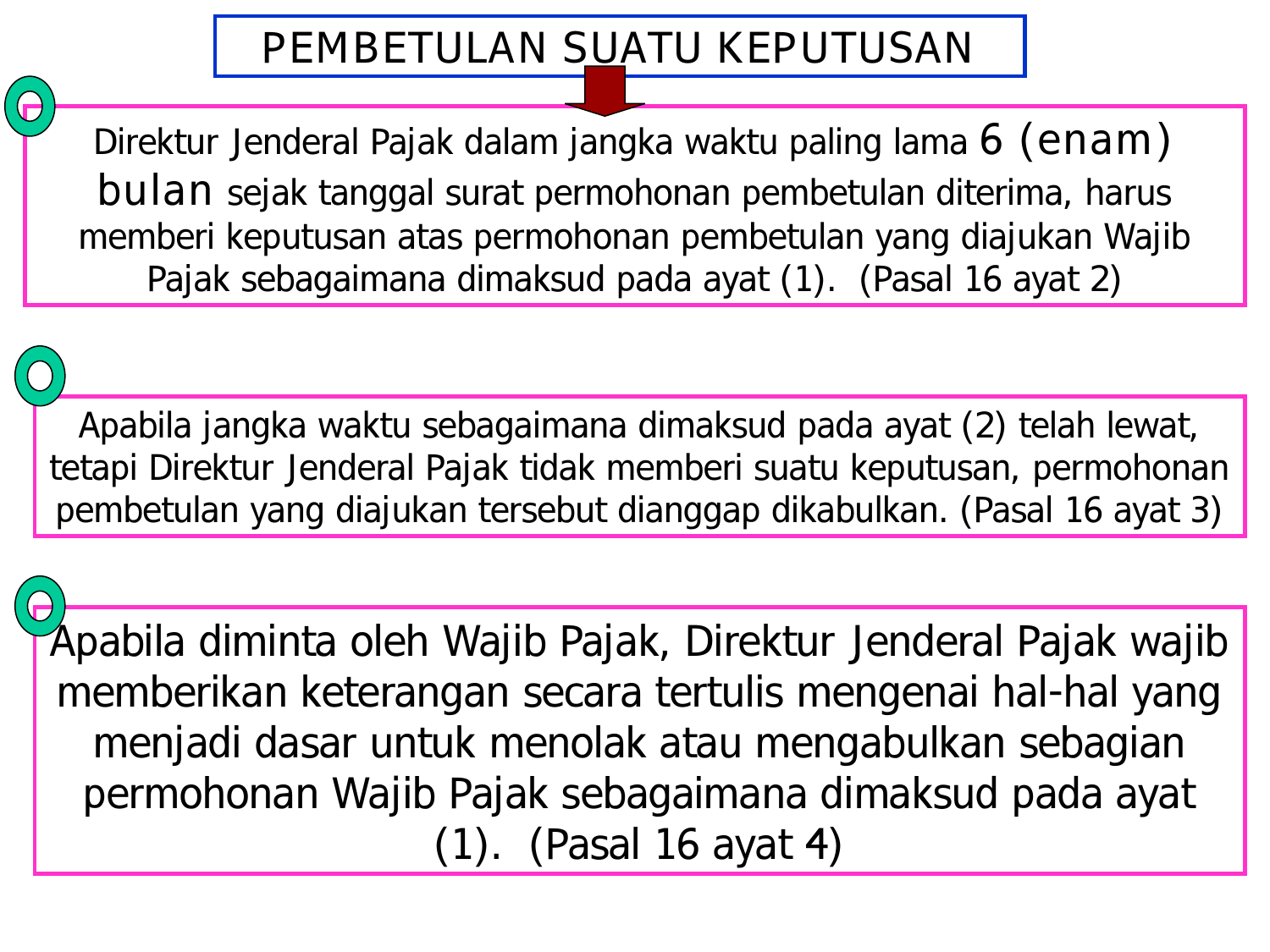

# PEMBETULAN SUATU KEPUTUSAN

Direktur Jenderal Pajak dalam jangka waktu paling lama 6 (enam) bulan sejak tanggal surat permohonan pembetulan diterima, harus memberi keputusan atas permohonan pembetulan yang diajukan Wajib Pajak sebagaimana dimaksud pada ayat (1).  (Pasal 16 ayat 2)

Apabila jangka waktu sebagaimana dimaksud pada ayat (2) telah lewat, tetapi Direktur Jenderal Pajak tidak memberi suatu keputusan, permohonan pembetulan yang diajukan tersebut dianggap dikabulkan. (Pasal 16 ayat 3)

Apabila diminta oleh Wajib Pajak, Direktur Jenderal Pajak wajib memberikan keterangan secara tertulis mengenai hal-hal yang menjadi dasar untuk menolak atau mengabulkan sebagian permohonan Wajib Pajak sebagaimana dimaksud pada ayat (1).  (Pasal 16 ayat 4)